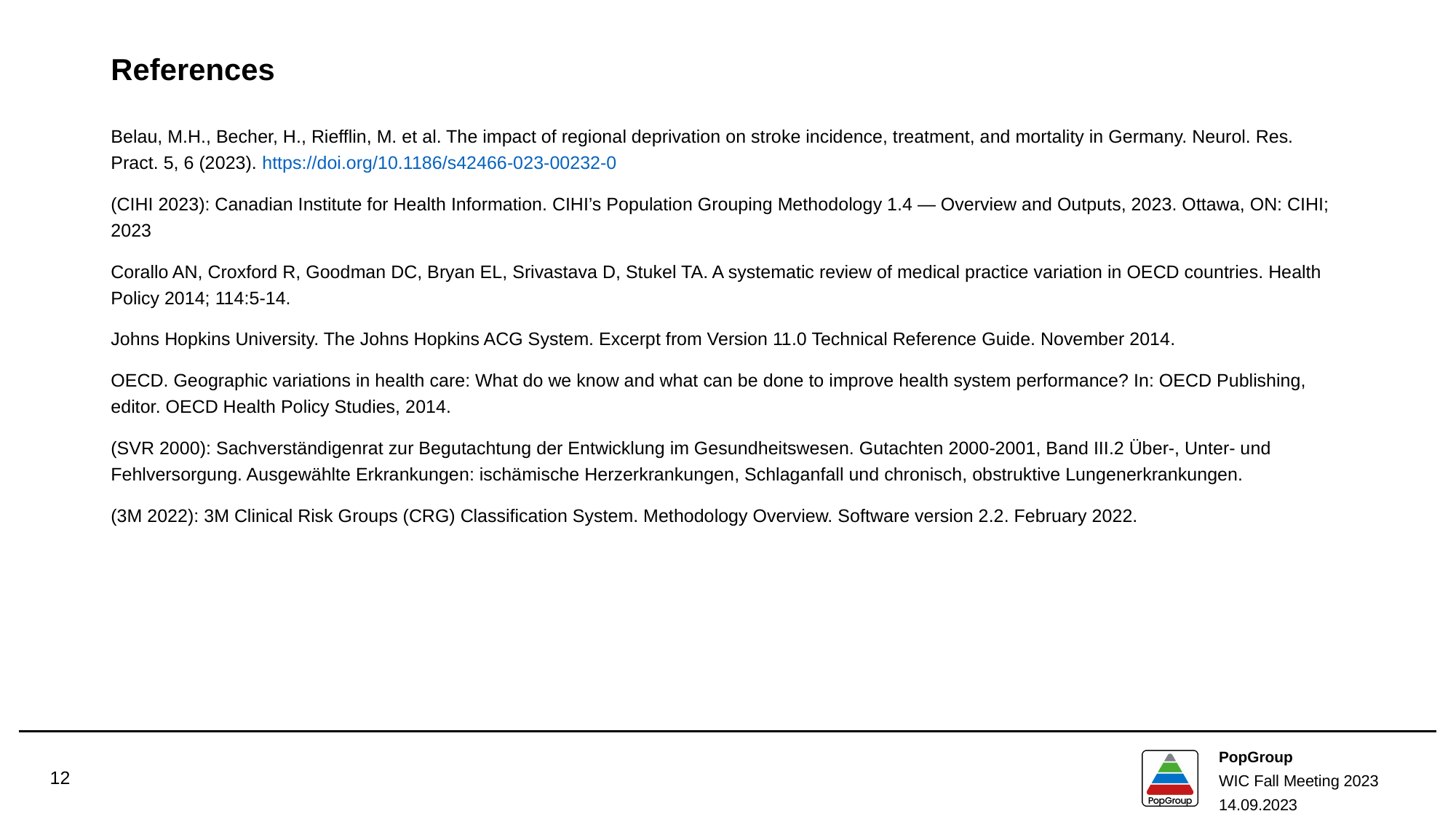

# References
Belau, M.H., Becher, H., Riefflin, M. et al. The impact of regional deprivation on stroke incidence, treatment, and mortality in Germany. Neurol. Res. Pract. 5, 6 (2023). https://doi.org/10.1186/s42466-023-00232-0
(CIHI 2023): Canadian Institute for Health Information. CIHI’s Population Grouping Methodology 1.4 — Overview and Outputs, 2023. Ottawa, ON: CIHI; 2023
Corallo AN, Croxford R, Goodman DC, Bryan EL, Srivastava D, Stukel TA. A systematic review of medical practice variation in OECD countries. Health Policy 2014; 114:5-14.
Johns Hopkins University. The Johns Hopkins ACG System. Excerpt from Version 11.0 Technical Reference Guide. November 2014.
OECD. Geographic variations in health care: What do we know and what can be done to improve health system performance? In: OECD Publishing, editor. OECD Health Policy Studies, 2014.
(SVR 2000): Sachverständigenrat zur Begutachtung der Entwicklung im Gesundheitswesen. Gutachten 2000-2001, Band III.2 Über-, Unter- und Fehlversorgung. Ausgewählte Erkrankungen: ischämische Herzerkrankungen, Schlaganfall und chronisch, obstruktive Lungenerkrankungen.
(3M 2022): 3M Clinical Risk Groups (CRG) Classification System. Methodology Overview. Software version 2.2. February 2022.